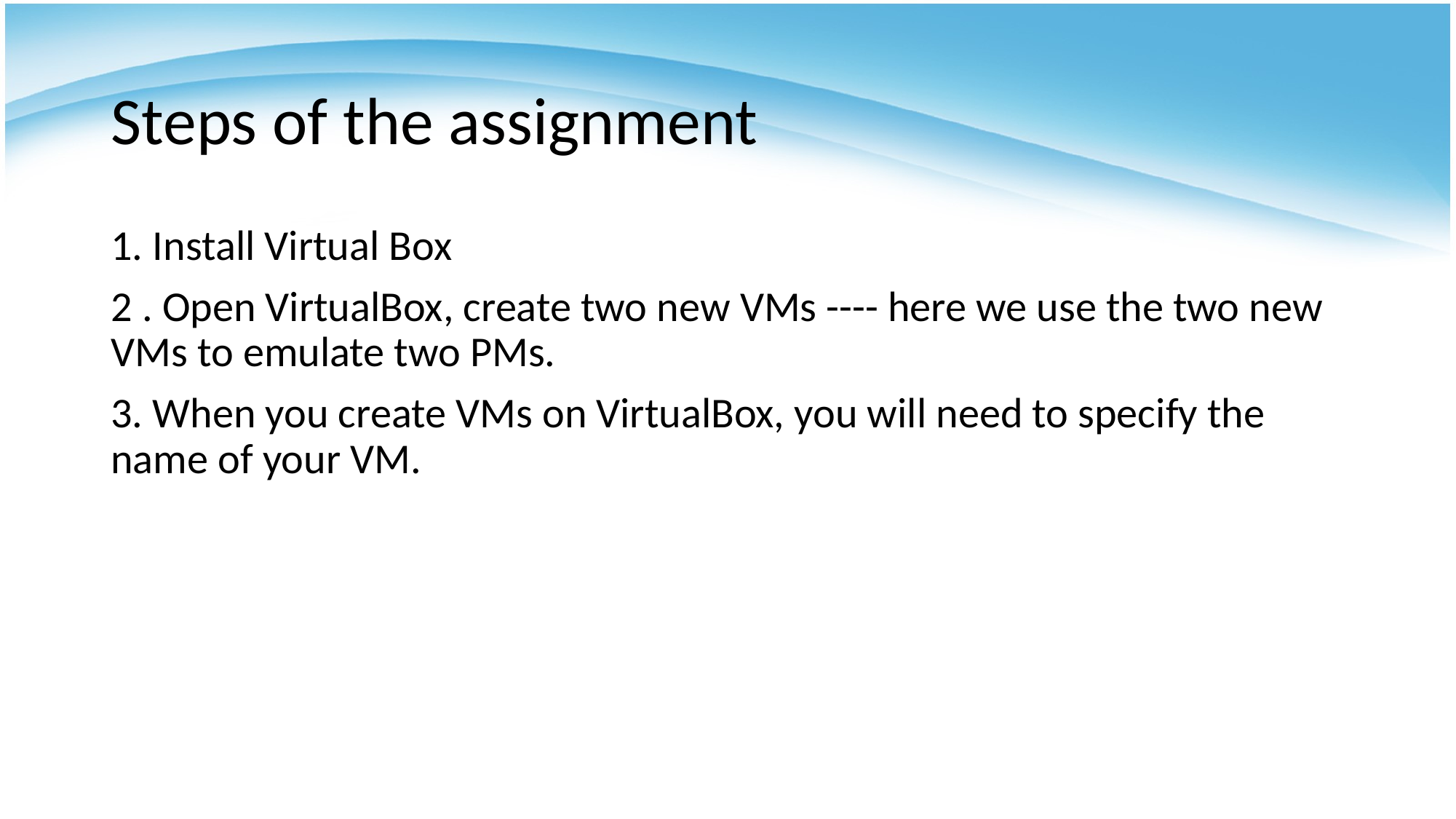

# Steps of the assignment
1. Install Virtual Box
2 . Open VirtualBox, create two new VMs ---- here we use the two new VMs to emulate two PMs.
3. When you create VMs on VirtualBox, you will need to specify the name of your VM.